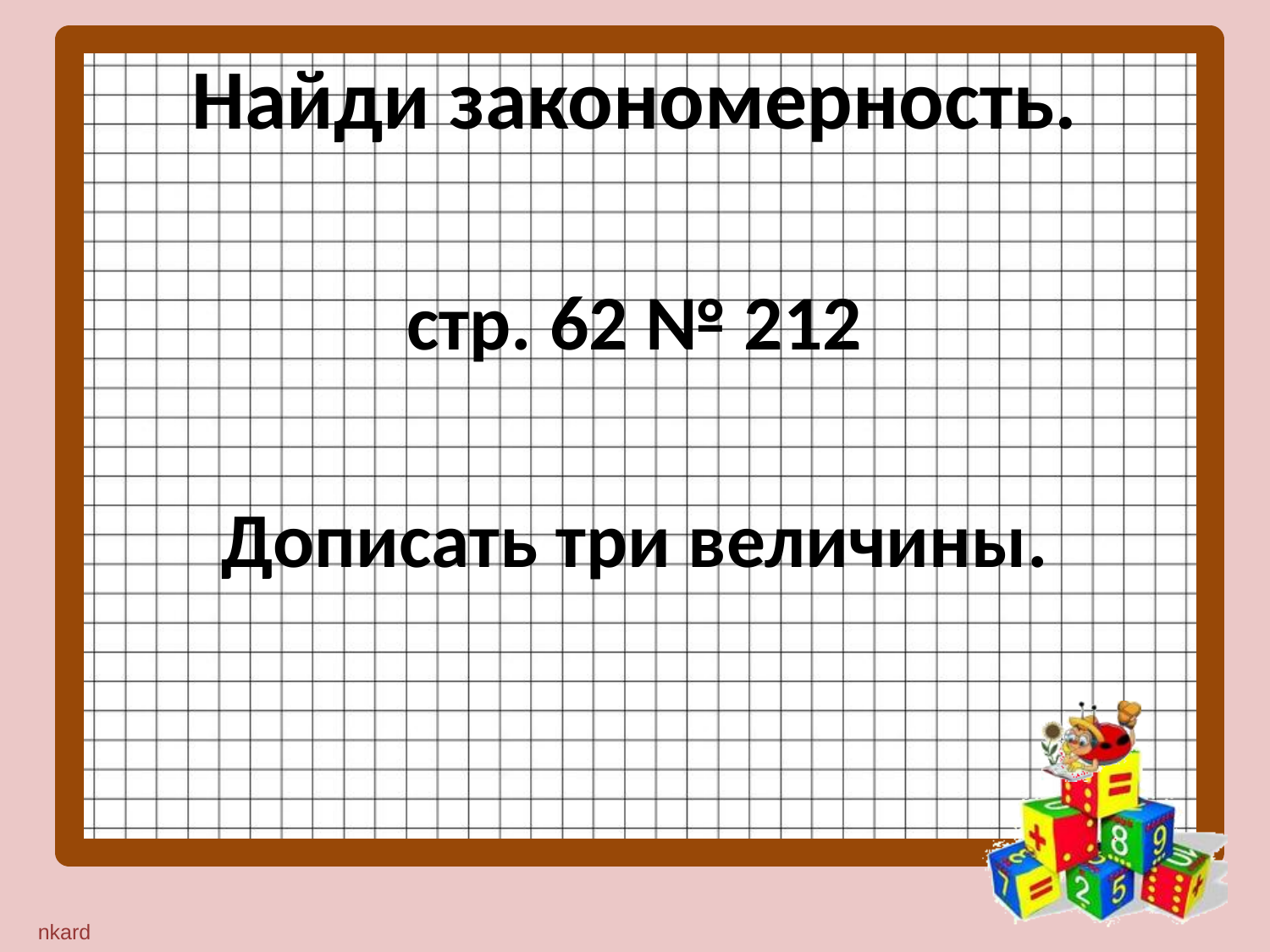

# Найди закономерность.
стр. 62 № 212

Дописать три величины.